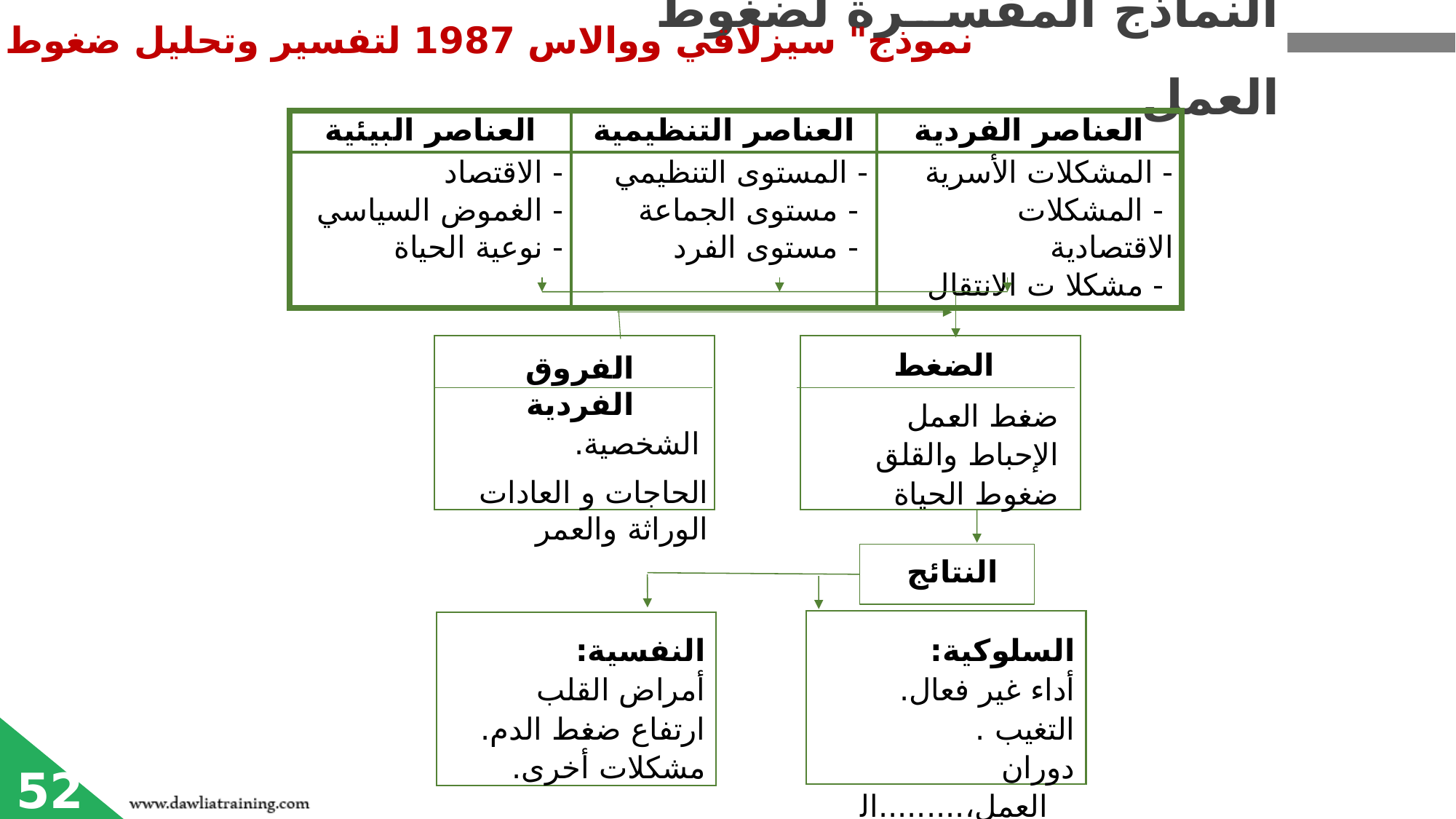

النماذج المفسرة لضغوط العمل
نموذج" سيزلاقي ووالاس 1987 لتفسير وتحليل ضغوط العمل
| العناصر البيئية | العناصر التنظيمية | العناصر الفردية |
| --- | --- | --- |
| - الاقتصاد - الغموض السياسي - نوعية الحياة | - المستوى التنظيمي - مستوى الجماعة - مستوى الفرد | - المشكلات الأسرية - المشكلات الاقتصادية - مشكلا ت الانتقال |

الفروق الفردية
 الشخصية.
الحاجات و العادات
الوراثة والعمر

النفسية:
أمراض القلب
ارتفاع ضغط الدم.
مشكلات أخرى.
السلوكية:
أداء غير فعال.
التغيب .
دوران العمل،.........الخ

الضغط
ضغط العمل
الإحباط والقلق
ضغوط الحياة
النتائج
52